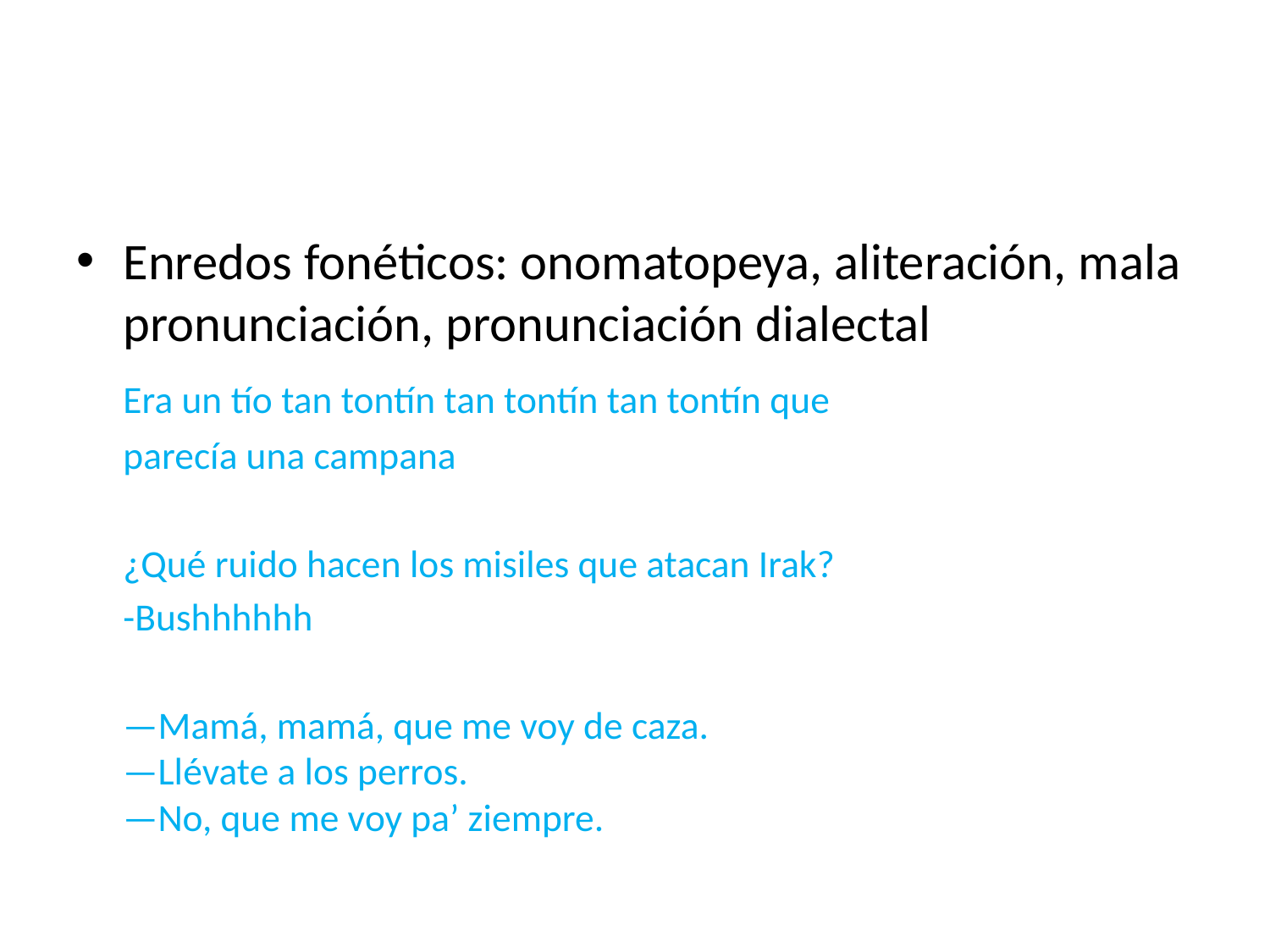

#
Enredos fonéticos: onomatopeya, aliteración, mala pronunciación, pronunciación dialectal
		Era un tío tan tontín tan tontín tan tontín que
		parecía una campana

		¿Qué ruido hacen los misiles que atacan Irak?
		-Bushhhhhh

		—Mamá, mamá, que me voy de caza.
	—Llévate a los perros.
	—No, que me voy pa’ ziempre.